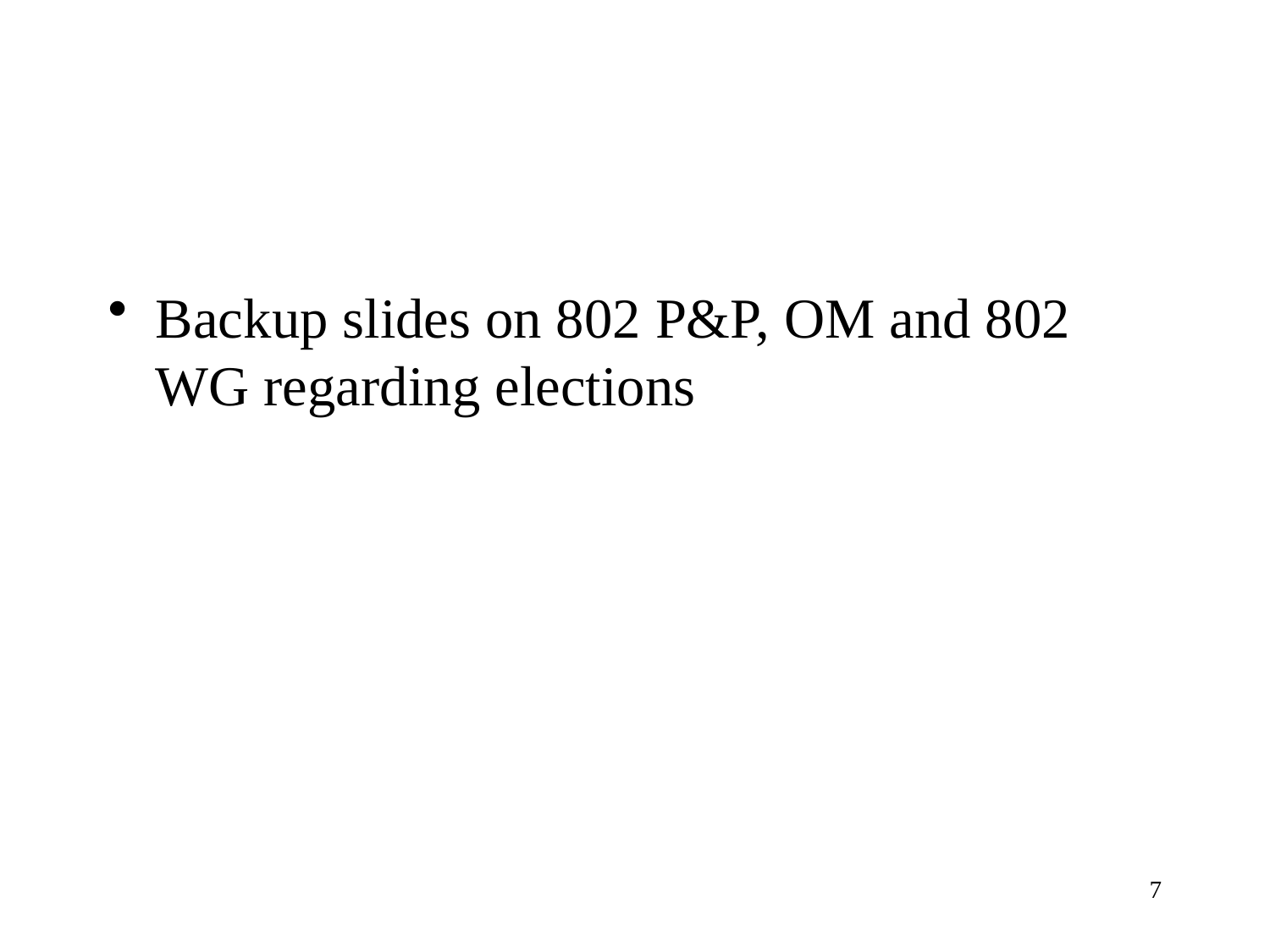

#
Backup slides on 802 P&P, OM and 802 WG regarding elections
7